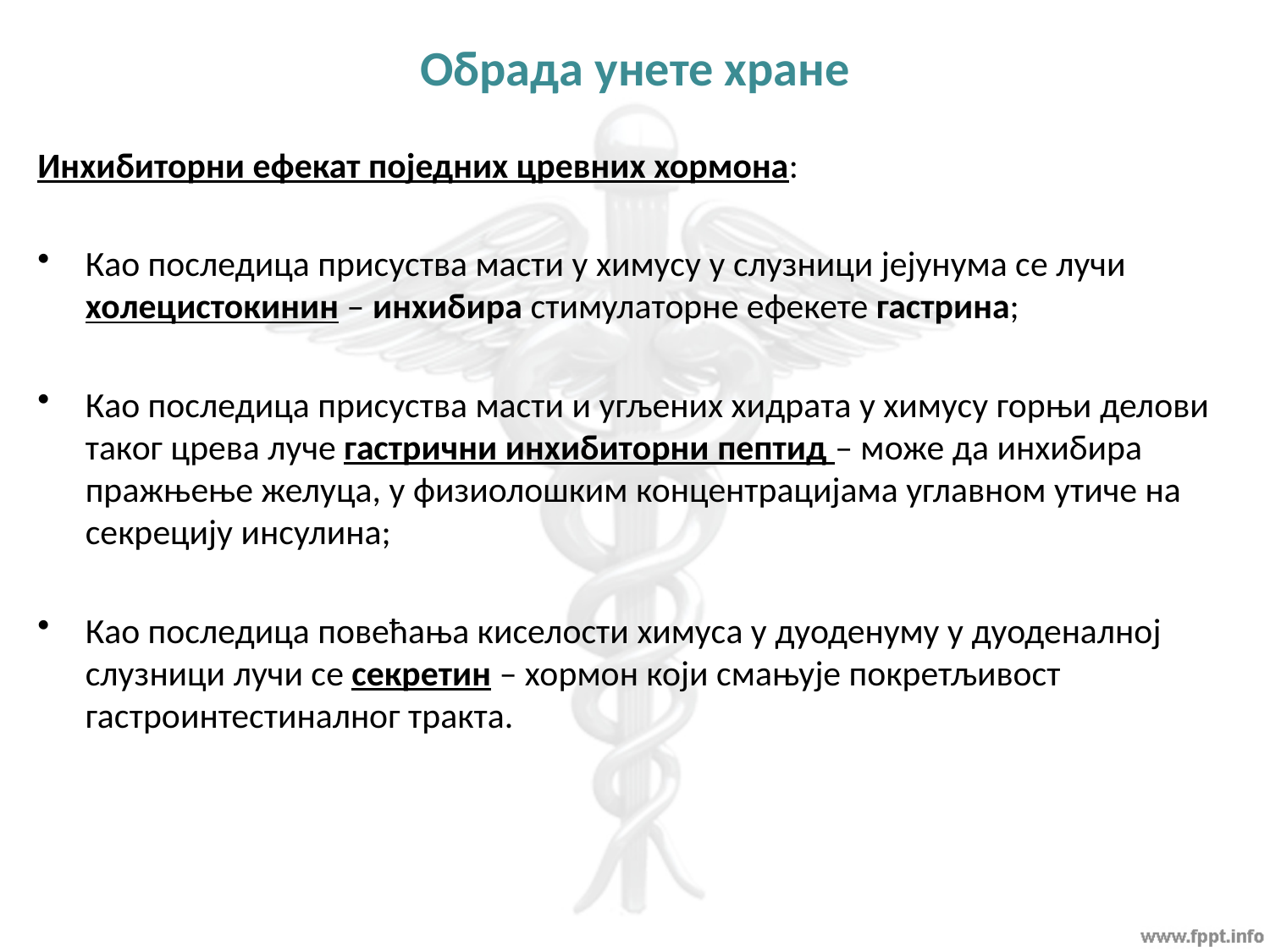

# Обрада унете хране
Инхибиторни ефекат поједних цревних хормона:

Као последица присуства масти у химусу у слузници јејунума се лучи холецистокинин – инхибира стимулаторне ефекете гастрина;

Као последица присуства масти и угљених хидрата у химусу горњи делови таког црева луче гастрични инхибиторни пептид – може да инхибира пражњење желуца, у физиолошким концентрацијама углавном утиче на секрецију инсулина;

Као последица повећања киселости химуса у дуоденуму у дуоденалној слузници лучи се секретин – хормон који смањује покретљивост гастроинтестиналног тракта.